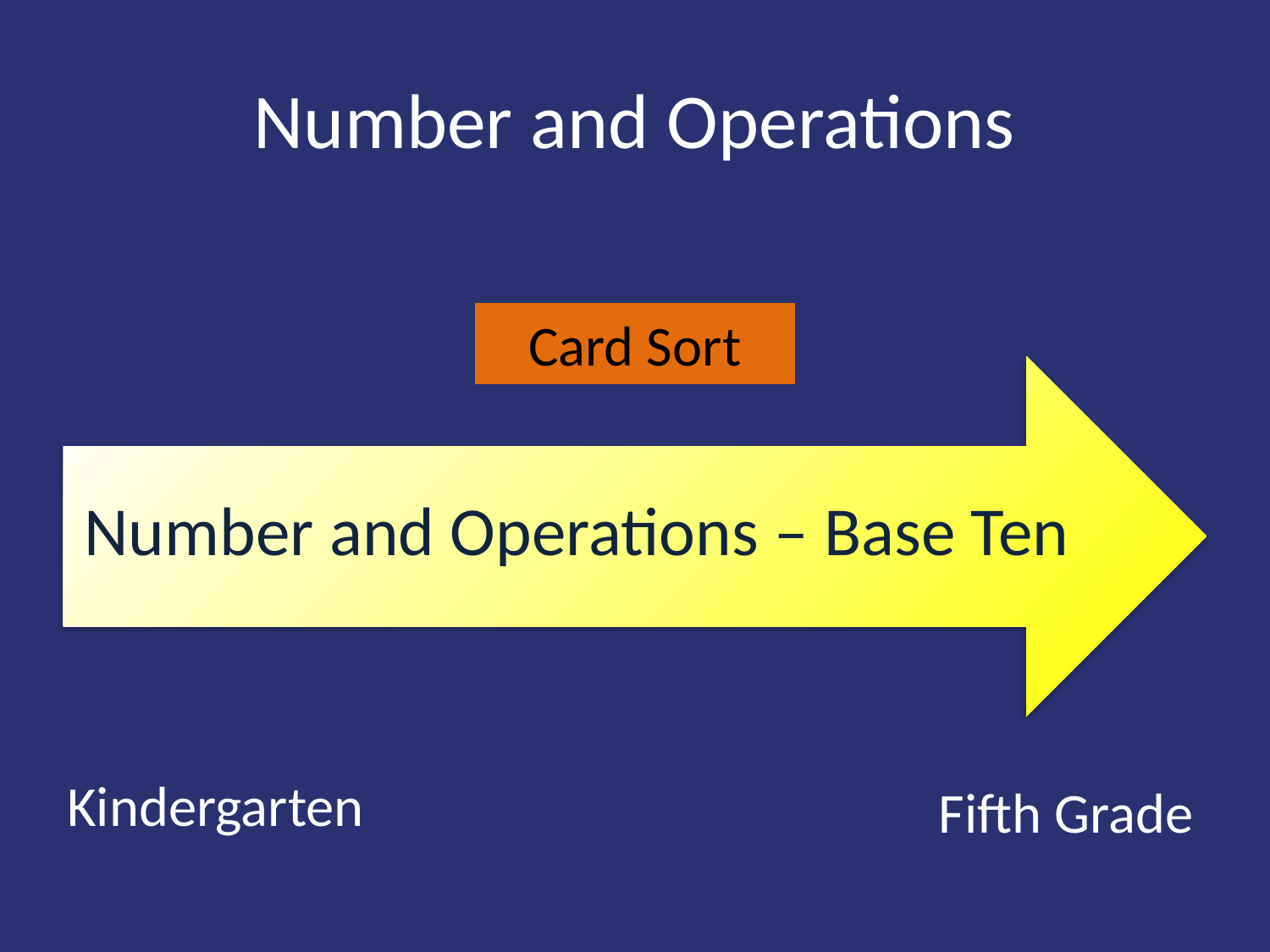

# Number and Operations
Number and Operations – Base Ten
Card Sort
Kindergarten
Fifth Grade